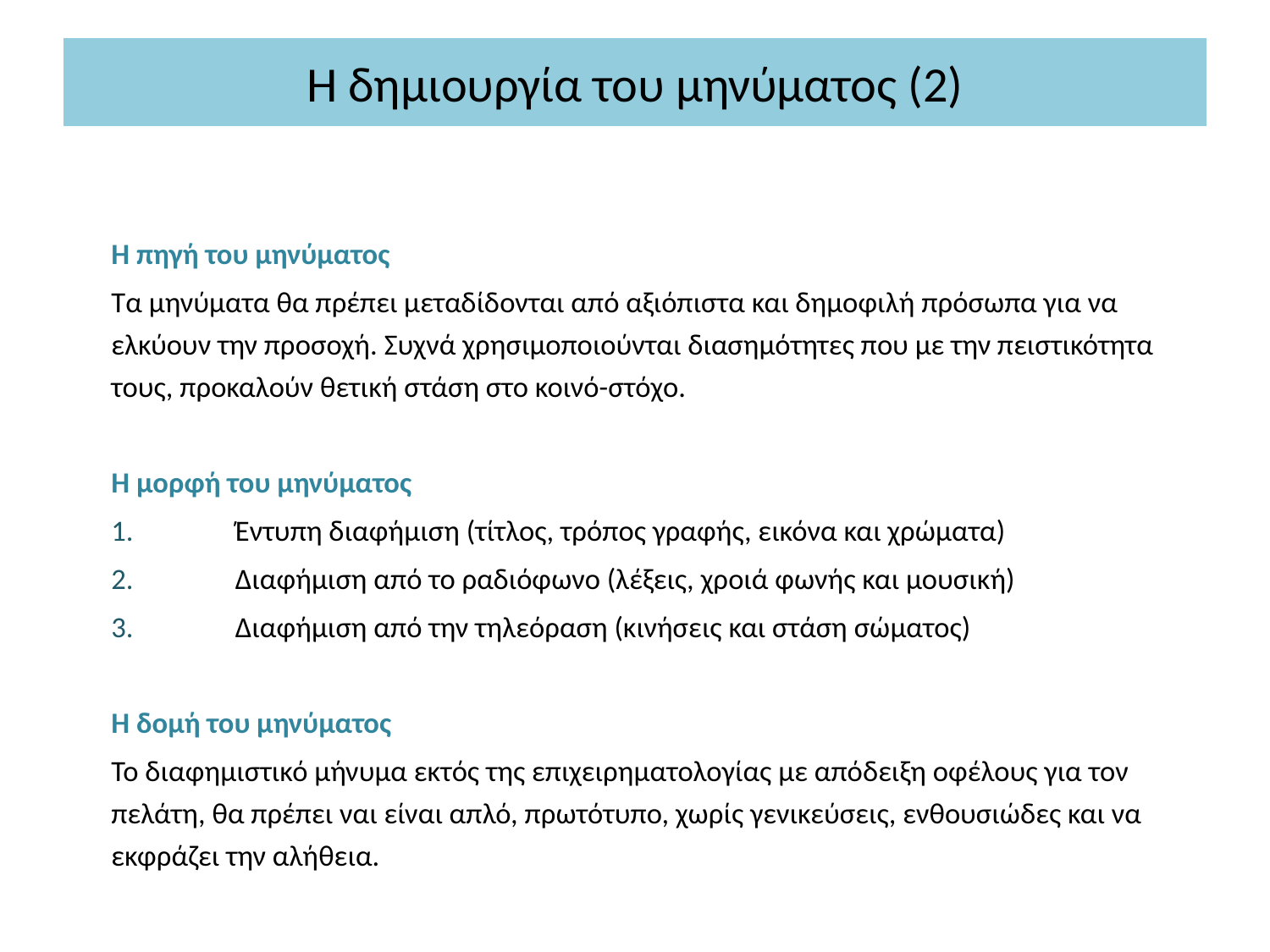

# H δημιουργία του μηνύματος (2)
Η πηγή του μηνύματος
Τα μηνύματα θα πρέπει μεταδίδονται από αξιόπιστα και δημοφιλή πρόσωπα για να ελκύουν την προσοχή. Συχνά χρησιμοποιούνται διασημότητες που με την πειστικότητα τους, προκαλούν θετική στάση στο κοινό-στόχο.

Η μορφή του μηνύματος
 Έντυπη διαφήμιση (τίτλος, τρόπος γραφής, εικόνα και χρώματα)
 Διαφήμιση από το ραδιόφωνο (λέξεις, χροιά φωνής και μουσική)
 Διαφήμιση από την τηλεόραση (κινήσεις και στάση σώματος)

Η δομή του μηνύματος
Το διαφημιστικό μήνυμα εκτός της επιχειρηματολογίας με απόδειξη οφέλους για τον πελάτη, θα πρέπει ναι είναι απλό, πρωτότυπο, χωρίς γενικεύσεις, ενθουσιώδες και να εκφράζει την αλήθεια.